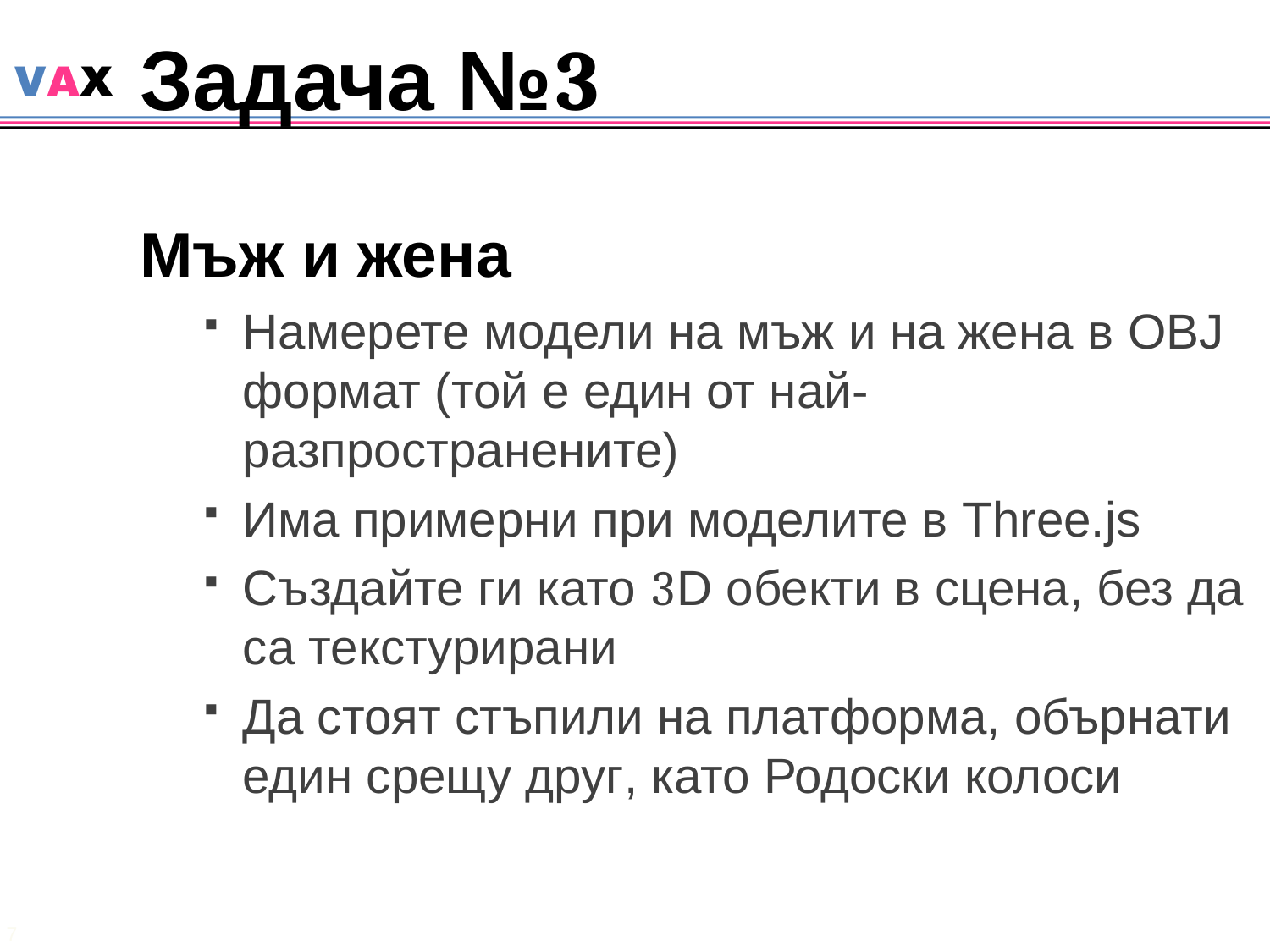

# Задача №3
Мъж и жена
Намерете модели на мъж и на жена в OBJ формат (той е един от най-разпространените)
Има примерни при моделите в Three.js
Създайте ги като 3D обекти в сцена, без да са текстурирани
Да стоят стъпили на платформа, обърнати един срещу друг, като Родоски колоси